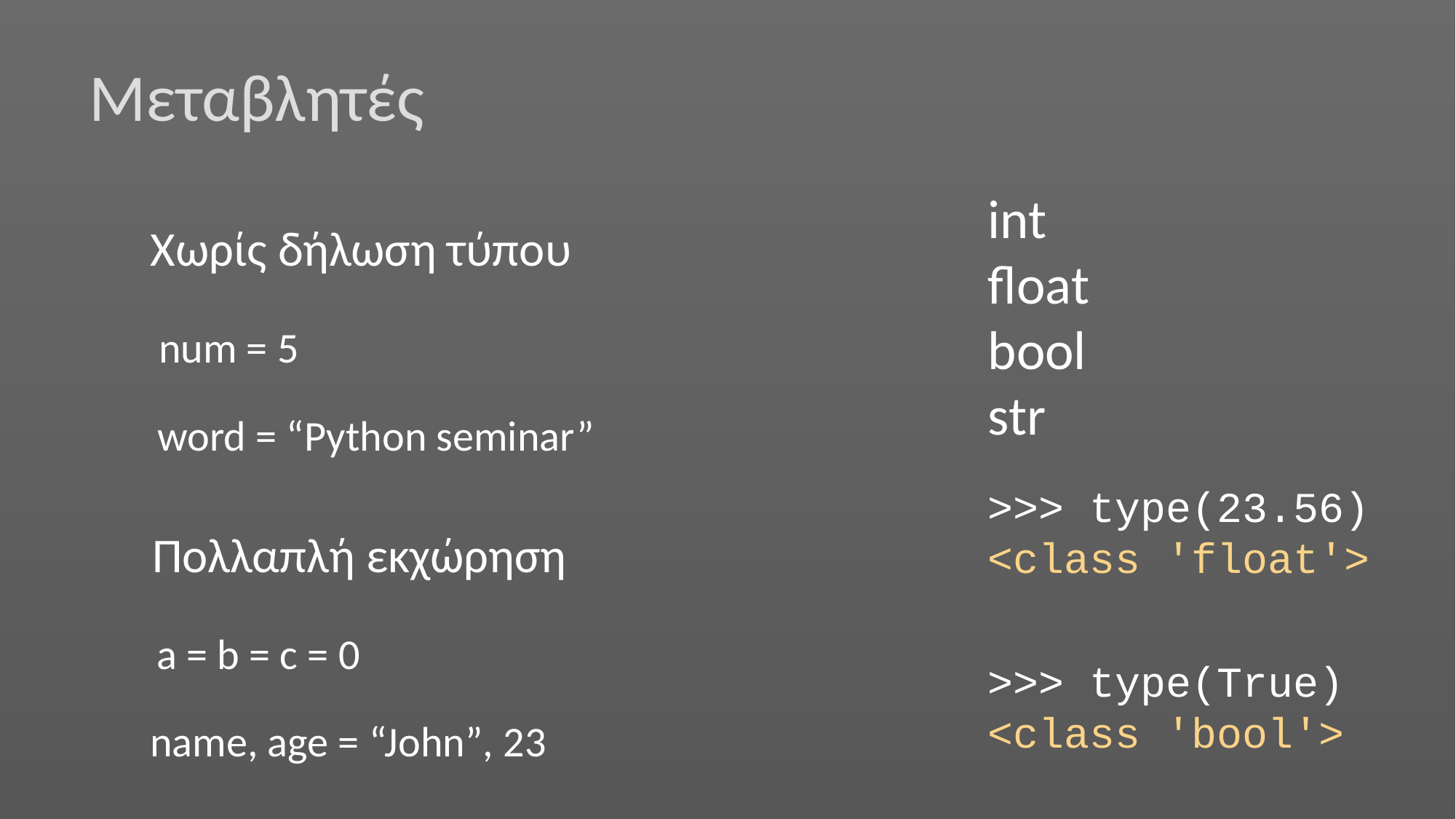

# Μεταβλητές
int
float
bool
str
Χωρίς δήλωση τύπου
num = 5
word = “Python seminar”
>>> type(23.56)
<class 'float'>
Πολλαπλή εκχώρηση
a = b = c = 0
>>> type(True)
<class 'bool'>
name, age = “John”, 23